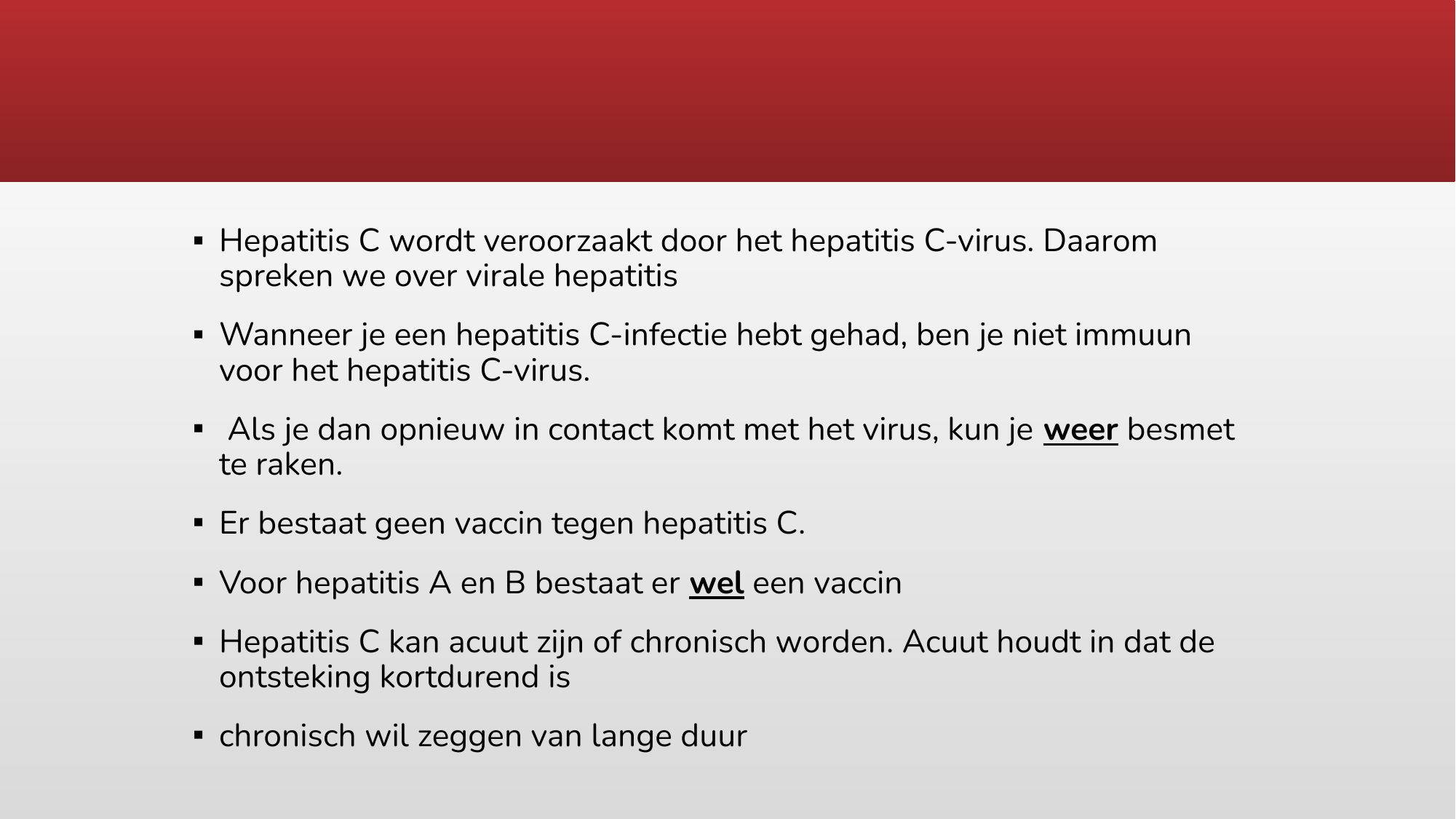

#
Hepatitis C wordt veroorzaakt door het hepatitis C-virus. Daarom spreken we over virale hepatitis
Wanneer je een hepatitis C-infectie hebt gehad, ben je niet immuun voor het hepatitis C-virus.
 Als je dan opnieuw in contact komt met het virus, kun je weer besmet te raken.
Er bestaat geen vaccin tegen hepatitis C.
Voor hepatitis A en B bestaat er wel een vaccin
Hepatitis C kan acuut zijn of chronisch worden. Acuut houdt in dat de ontsteking kortdurend is
chronisch wil zeggen van lange duur